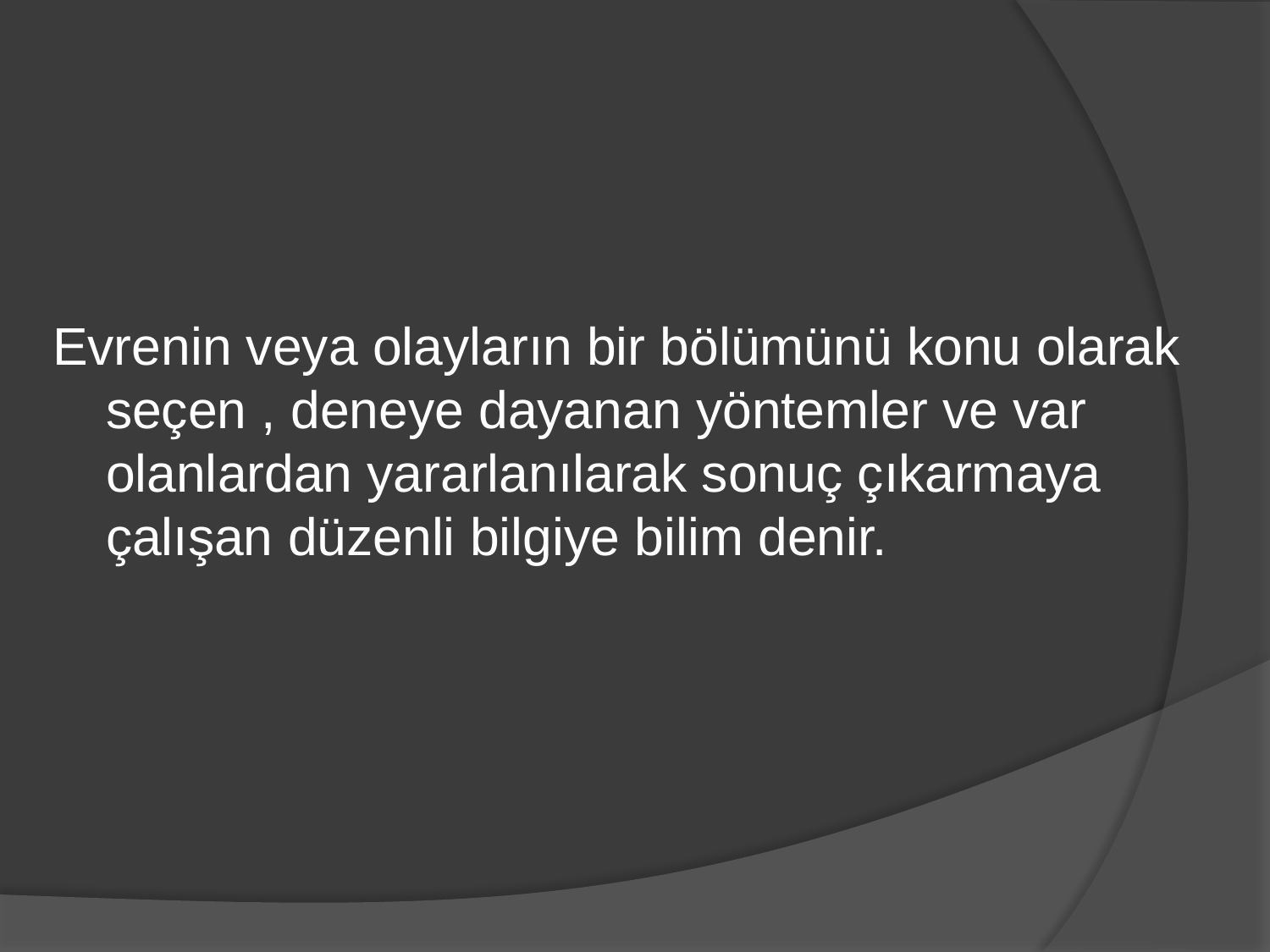

#
Evrenin veya olayların bir bölümünü konu olarak seçen , deneye dayanan yöntemler ve var olanlardan yararlanılarak sonuç çıkarmaya çalışan düzenli bilgiye bilim denir.